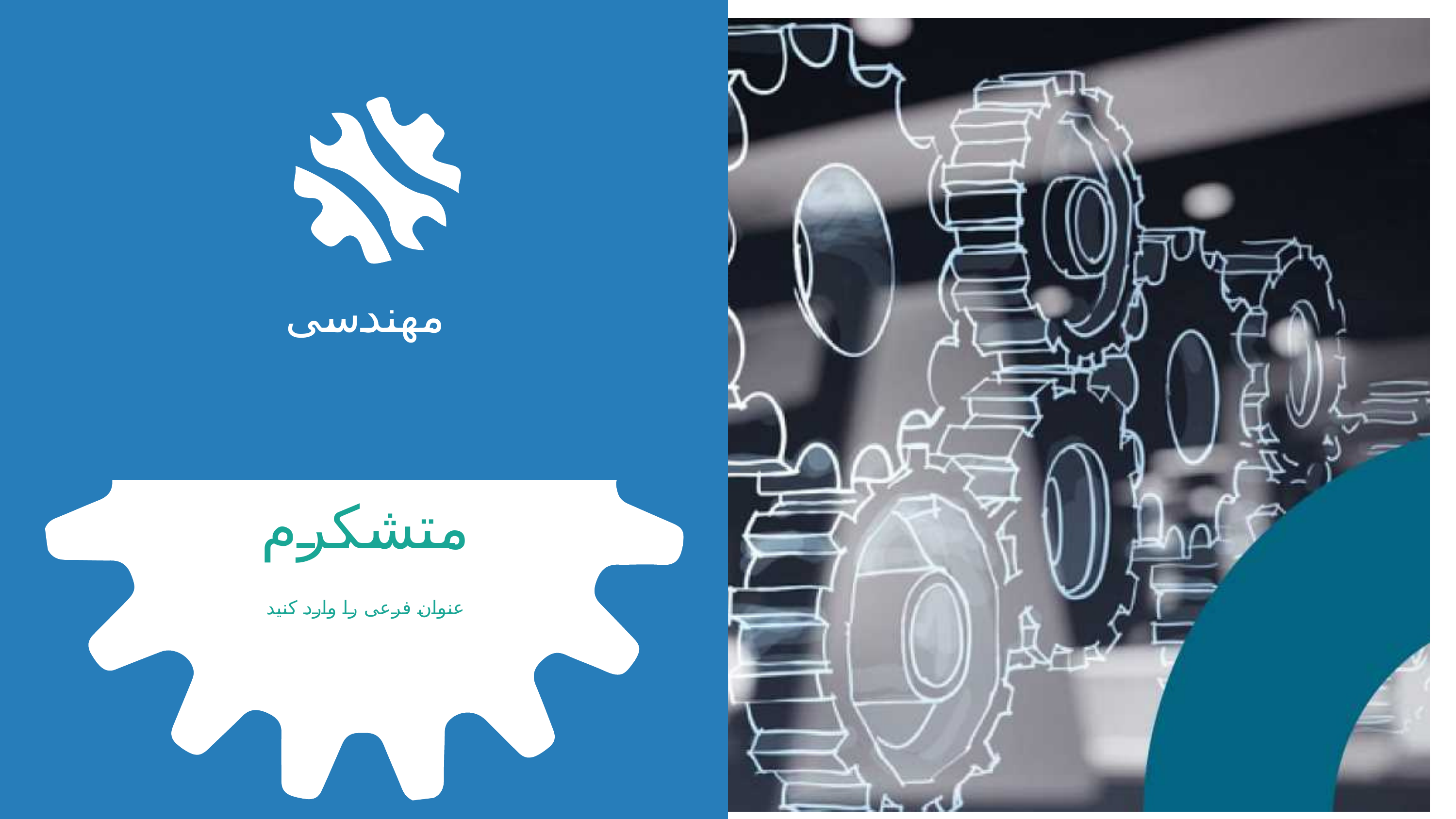

مهندسی

متشکرم

عنوان فرعی را وارد کنید